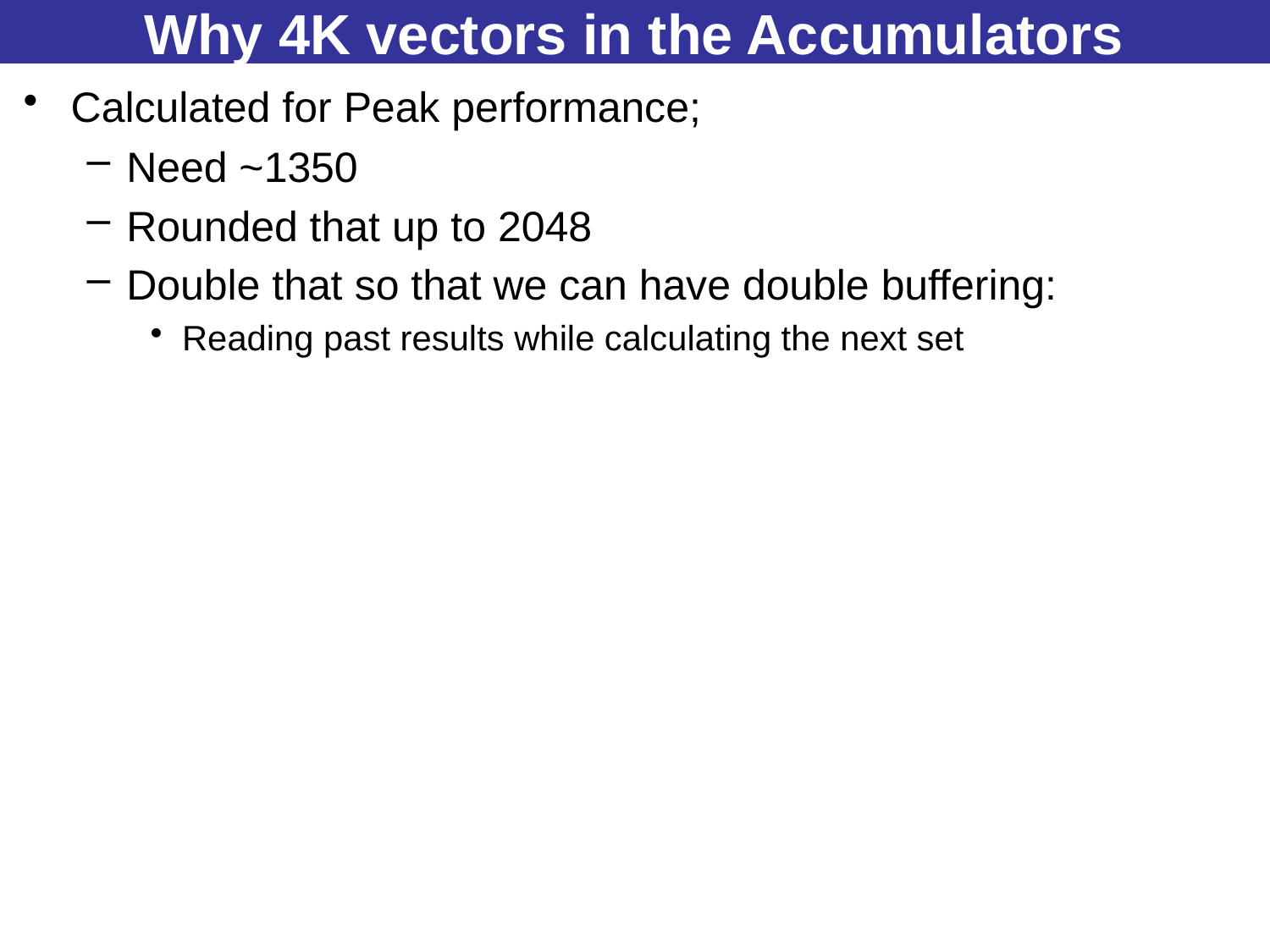

# Why 4K vectors in the Accumulators
Calculated for Peak performance;
Need ~1350
Rounded that up to 2048
Double that so that we can have double buffering:
Reading past results while calculating the next set